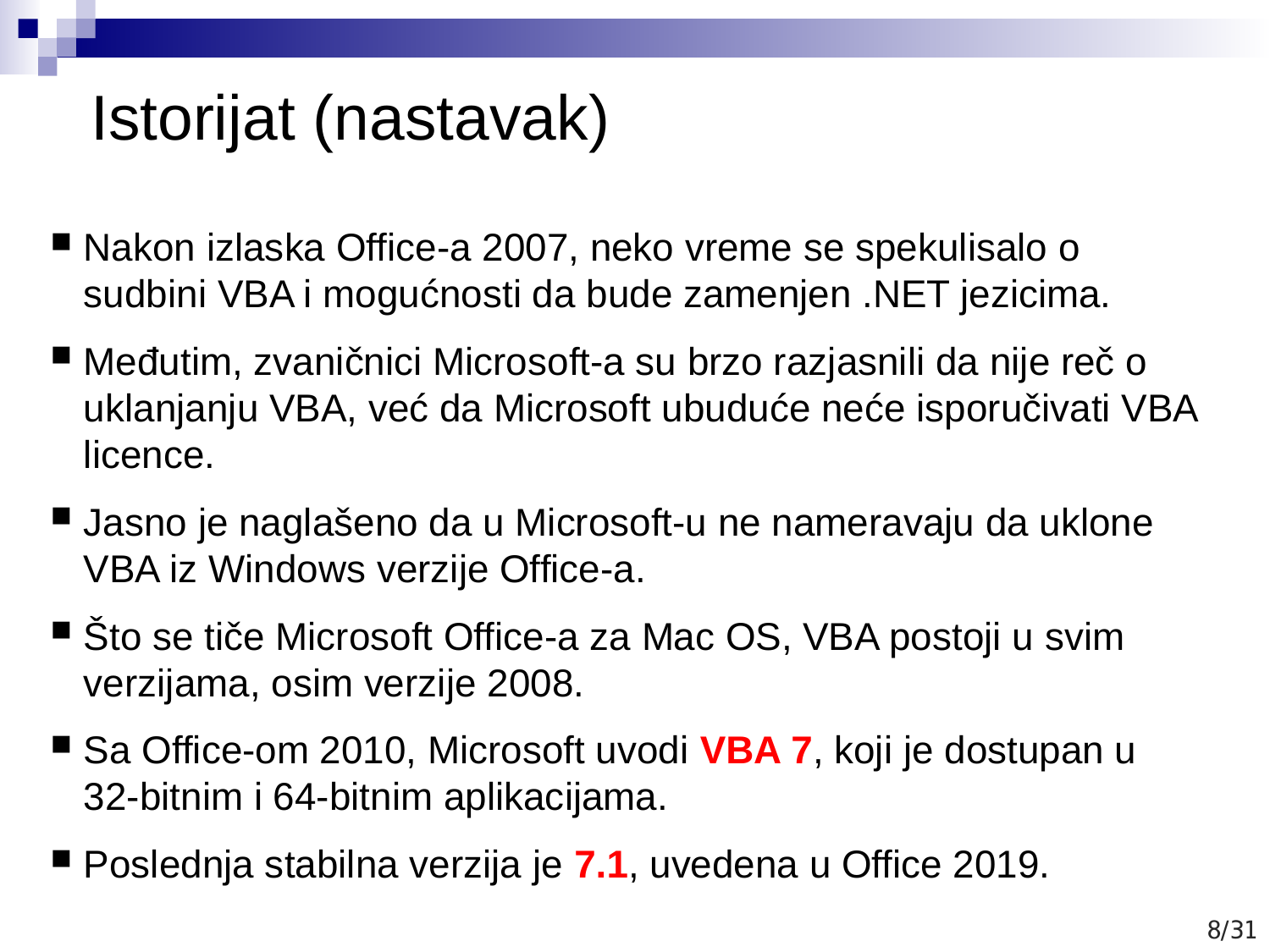

# Istorijat (nastavak)
Nakon izlaska Office-a 2007, neko vreme se spekulisalo o sudbini VBA i mogućnosti da bude zamenjen .NET jezicima.
Međutim, zvaničnici Microsoft-a su brzo razjasnili da nije reč o uklanjanju VBA, već da Microsoft ubuduće neće isporučivati VBA licence.
Jasno je naglašeno da u Microsoft-u ne nameravaju da uklone VBA iz Windows verzije Office-a.
Što se tiče Microsoft Office-a za Mac OS, VBA postoji u svim verzijama, osim verzije 2008.
Sa Office-om 2010, Microsoft uvodi VBA 7, koji je dostupan u 32-bitnim i 64-bitnim aplikacijama.
Poslednja stabilna verzija je 7.1, uvedena u Office 2019.
8/31